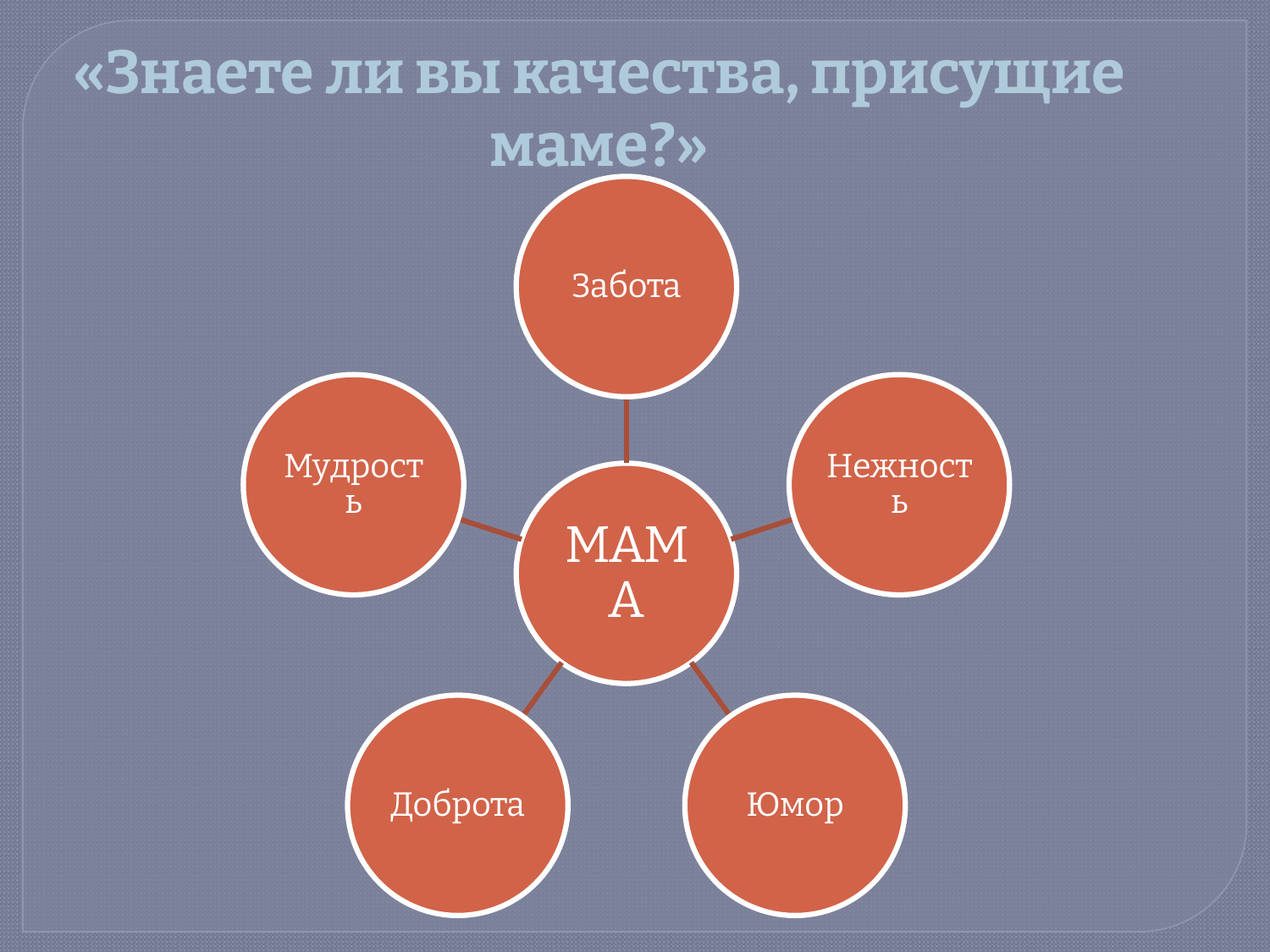

«Знаете ли вы качества, присущие маме?»
МАМА

Забота

Нежность

Юмор

Доброта

Мудрость